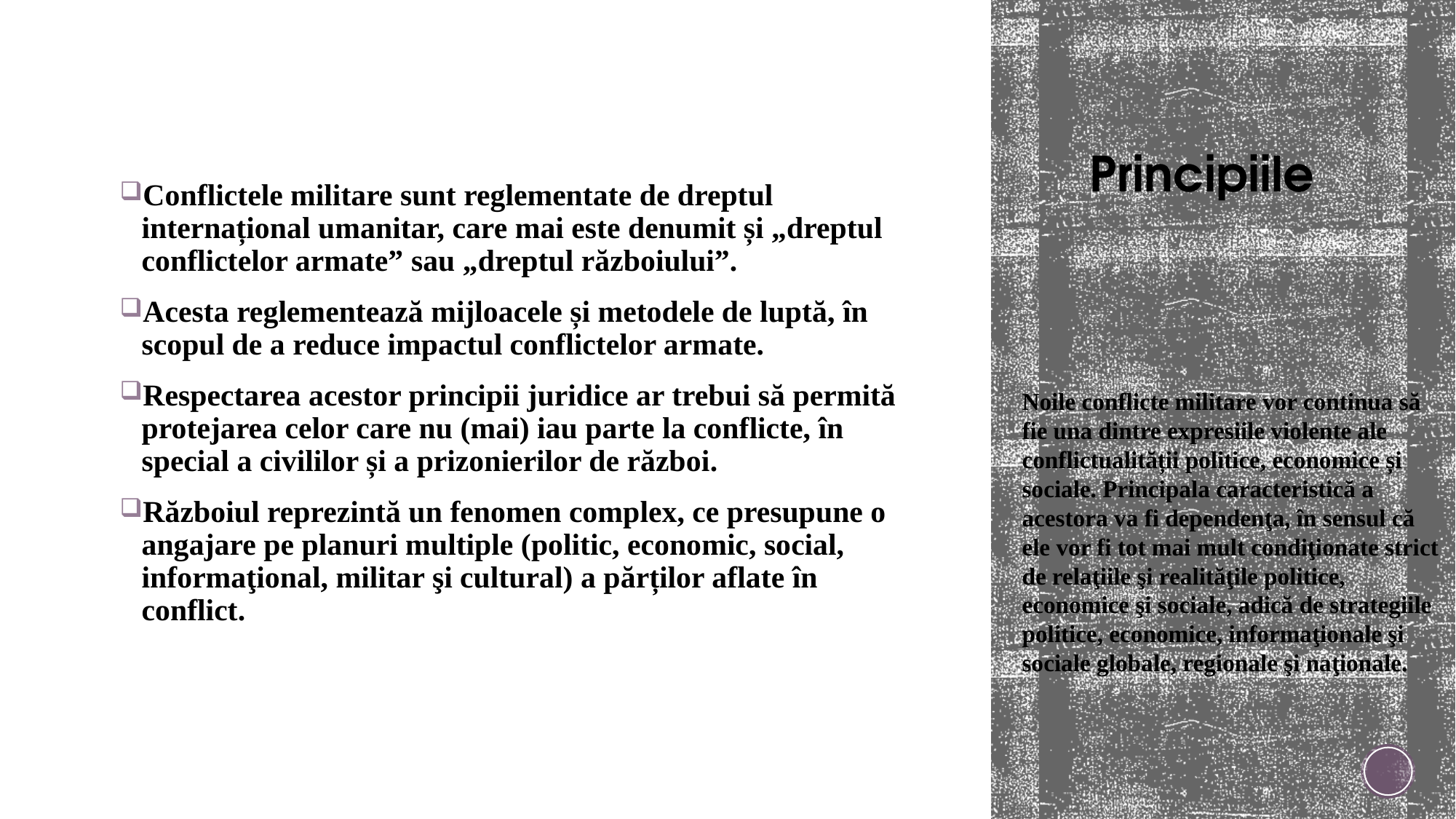

# Principiile
Conflictele militare sunt reglementate de dreptul internațional umanitar, care mai este denumit și „dreptul conflictelor armate” sau „dreptul războiului”.
Acesta reglementează mijloacele și metodele de luptă, în scopul de a reduce impactul conflictelor armate.
Respectarea acestor principii juridice ar trebui să permită protejarea celor care nu (mai) iau parte la conflicte, în special a civililor și a prizonierilor de război.
Războiul reprezintă un fenomen complex, ce presupune o angajare pe planuri multiple (politic, economic, social, informaţional, militar şi cultural) a părților aflate în conflict.

Noile conflicte militare vor continua să fie una dintre expresiile violente ale conflictualității politice, economice și sociale. Principala caracteristică a acestora va fi dependenţa, în sensul că ele vor fi tot mai mult condiţionate strict de relaţiile şi realităţile politice, economice şi sociale, adică de strategiile politice, economice, informaţionale şi sociale globale, regionale şi naţionale.